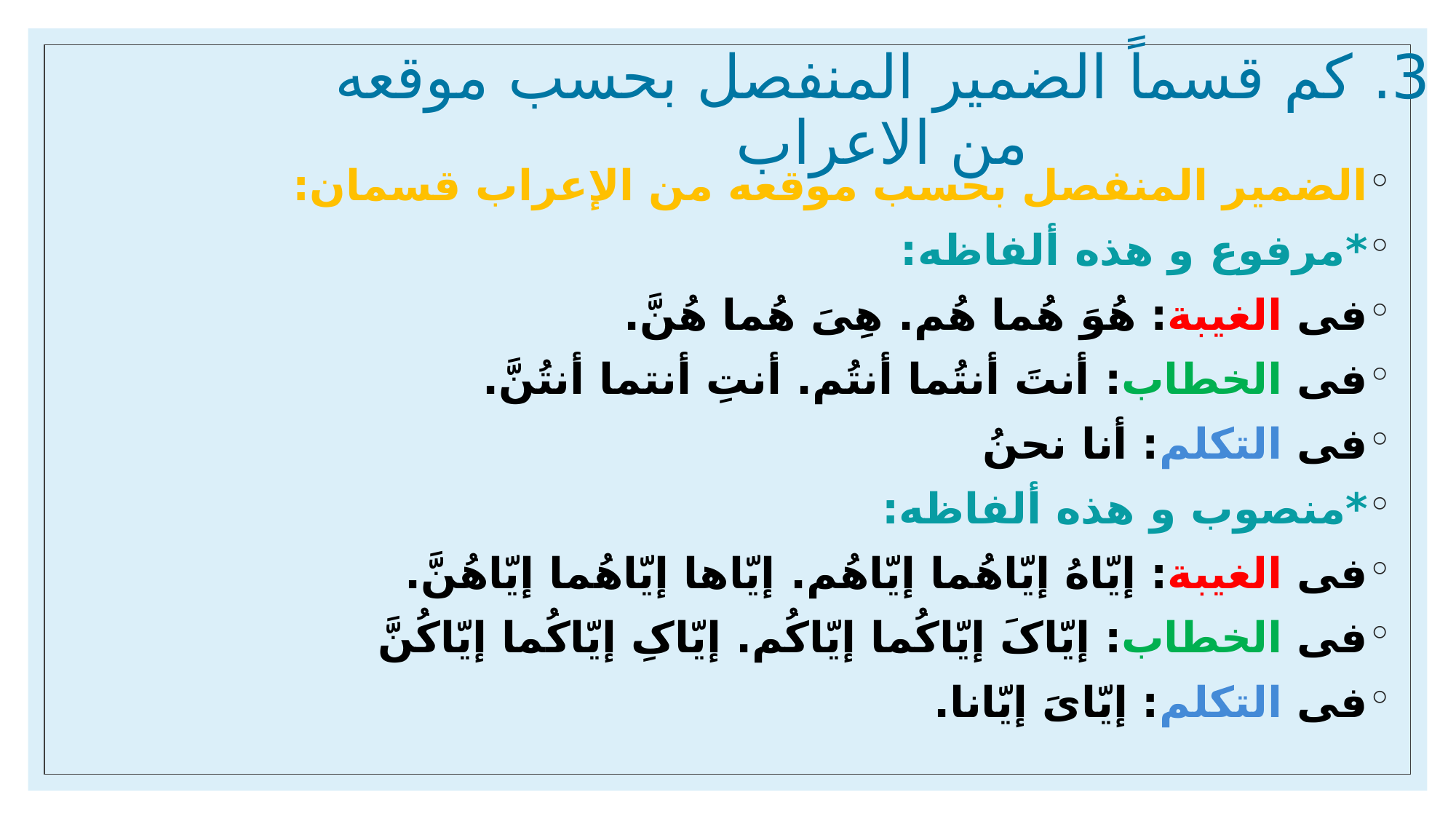

# 3. کم قسماً الضمیر المنفصل بحسب موقعه من الاعراب
الضمیر المنفصل بحسب موقعه من الإعراب قسمان:
*مرفوع و هذه ألفاظه:
فی الغیبة: هُوَ هُما هُم. هِیَ هُما هُنَّ.
فی الخطاب: أنتَ أنتُما أنتُم. أنتِ أنتما أنتُنَّ.
فی التکلم: أنا نحنُ
*منصوب و هذه ألفاظه:
فی الغیبة: إیّاهُ إیّاهُما إیّاهُم. إیّاها إیّاهُما إیّاهُنَّ.
فی الخطاب: إیّاکَ إیّاکُما إیّاکُم. إیّاکِ إیّاکُما إیّاکُنَّ
فی التکلم: إیّایَ إیّانا.